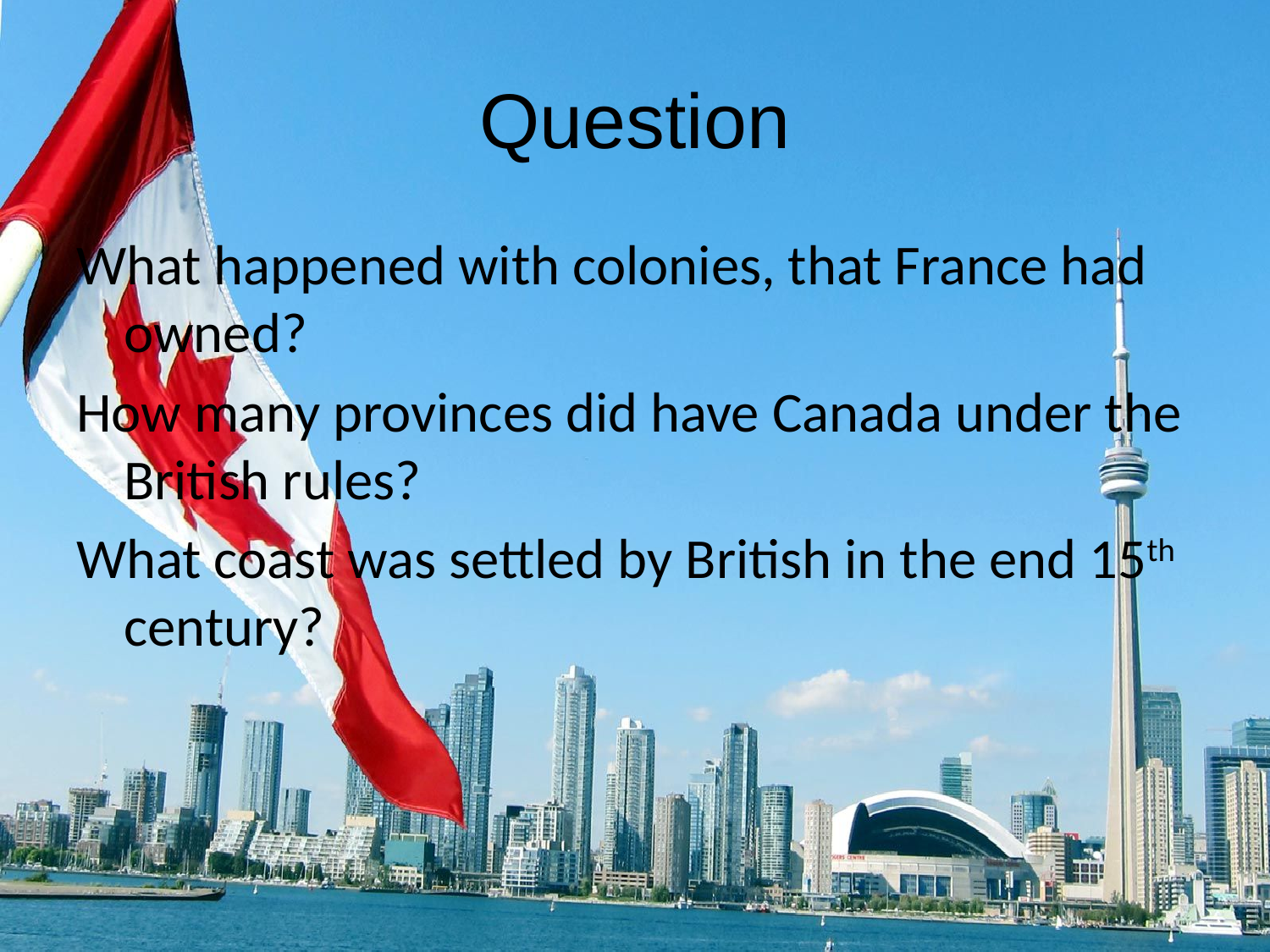

# Question
What happened with colonies, that France had owned?
How many provinces did have Canada under the British rules?
What coast was settled by British in the end 15th century?